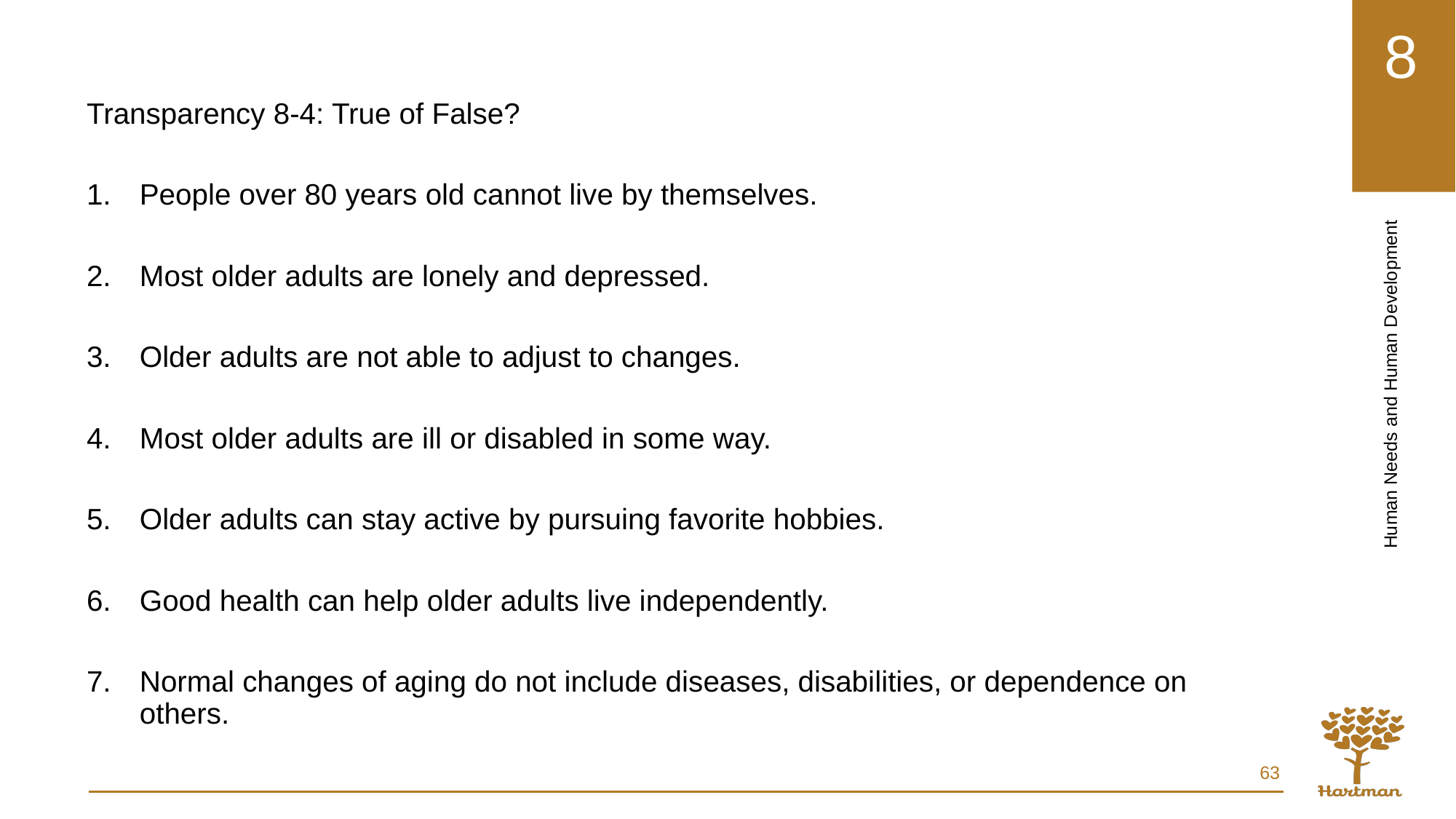

Transparency 8-4: True of False?

People over 80 years old cannot live by themselves.

Most older adults are lonely and depressed.

Older adults are not able to adjust to changes.

Most older adults are ill or disabled in some way.

Older adults can stay active by pursuing favorite hobbies.

Good health can help older adults live independently.

Normal changes of aging do not include diseases, disabilities, or dependence on others.

63